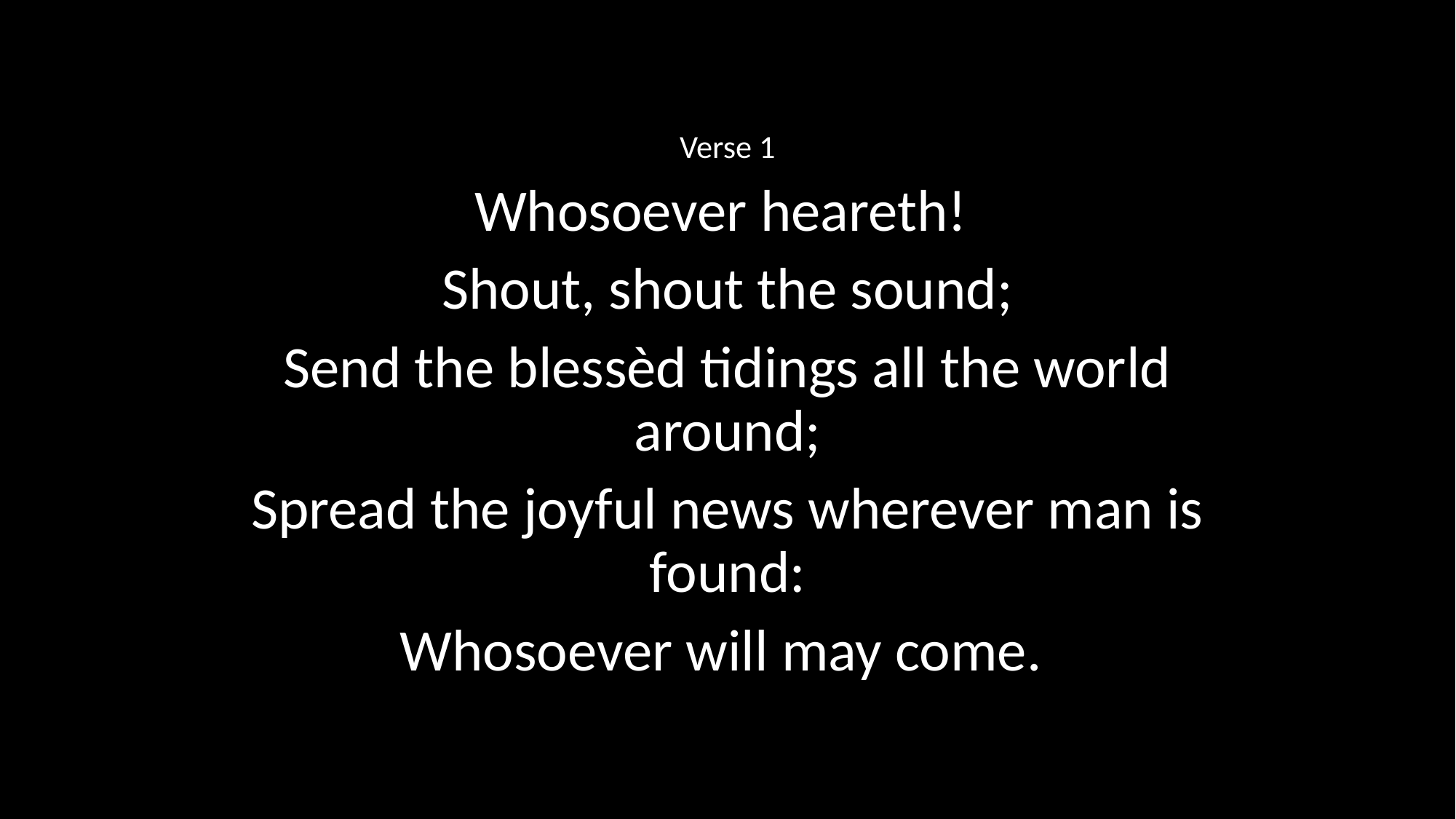

Verse 1
Whosoever heareth!
Shout, shout the sound;
Send the blessèd tidings all the world around;
Spread the joyful news wherever man is found:
Whosoever will may come.